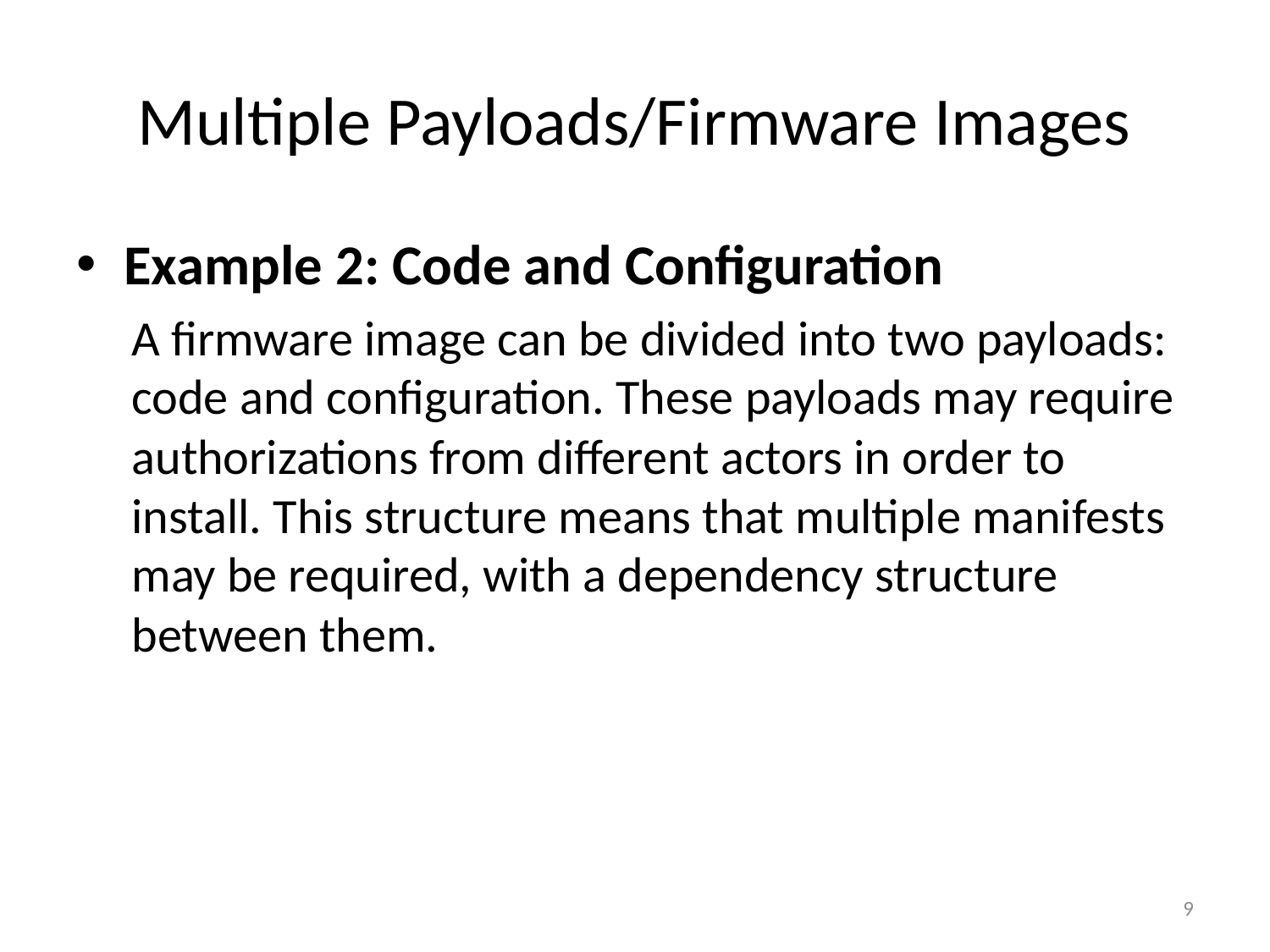

# Multiple Payloads/Firmware Images
Example 2: Code and Configuration
A firmware image can be divided into two payloads: code and configuration. These payloads may require authorizations from different actors in order to install. This structure means that multiple manifests may be required, with a dependency structure between them.

9